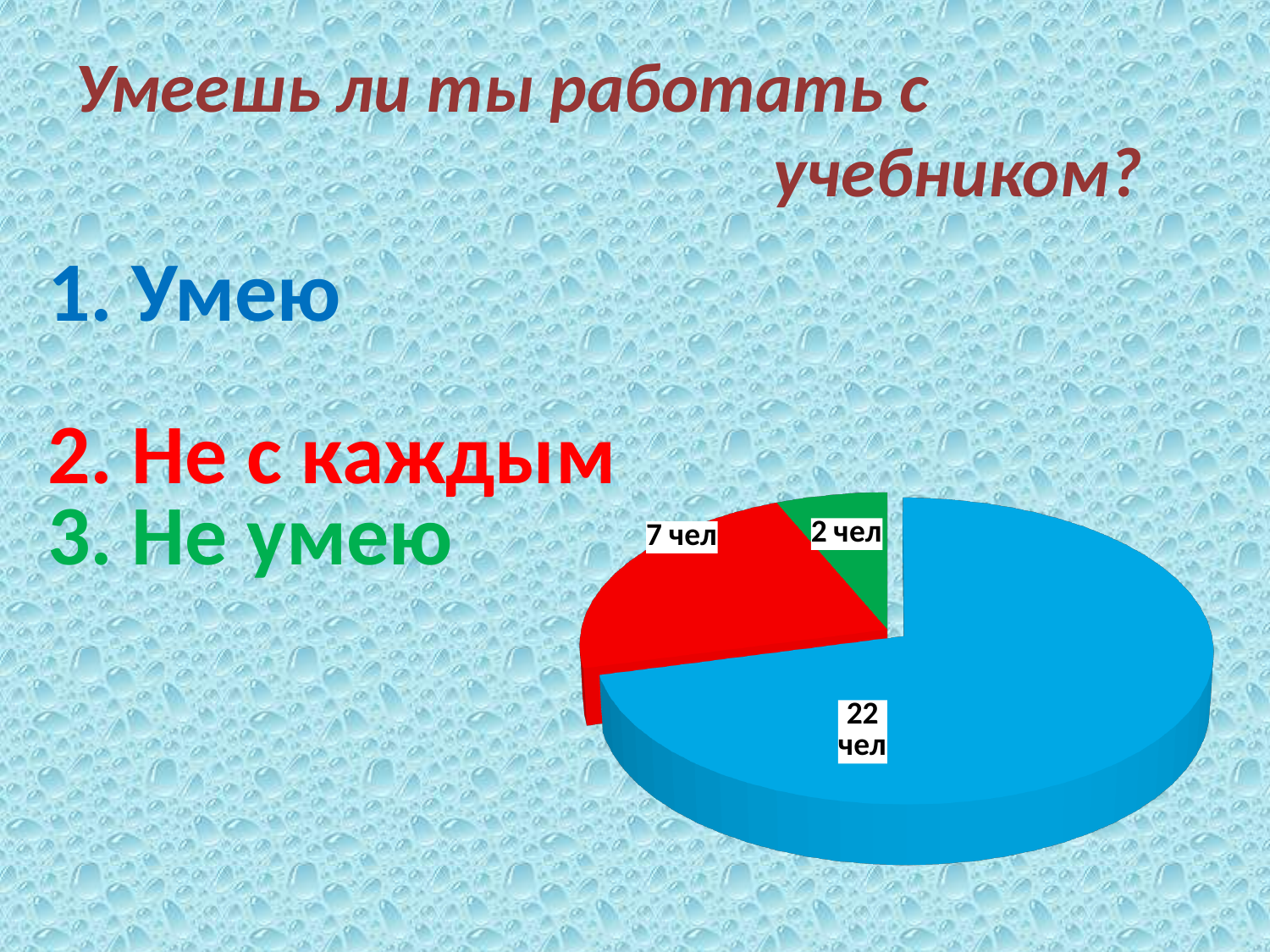

Умеешь ли ты работать с
                                                учебником?
1. Умею
2. Не с каждым
3. Не умею

[unsupported chart]